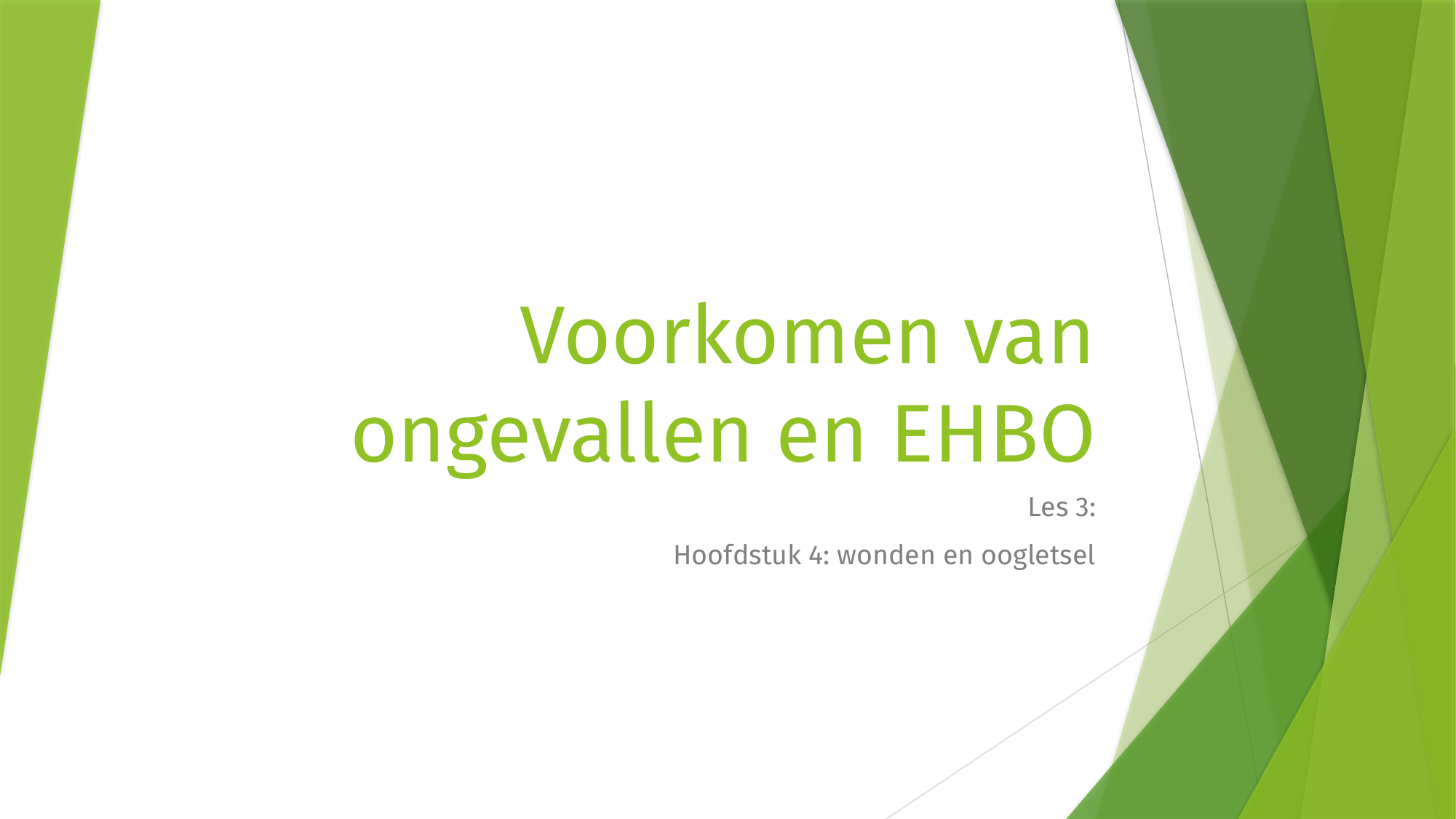

# Voorkomen van ongevallen en EHBO
Les 3:
Hoofdstuk 4: wonden en oogletsel